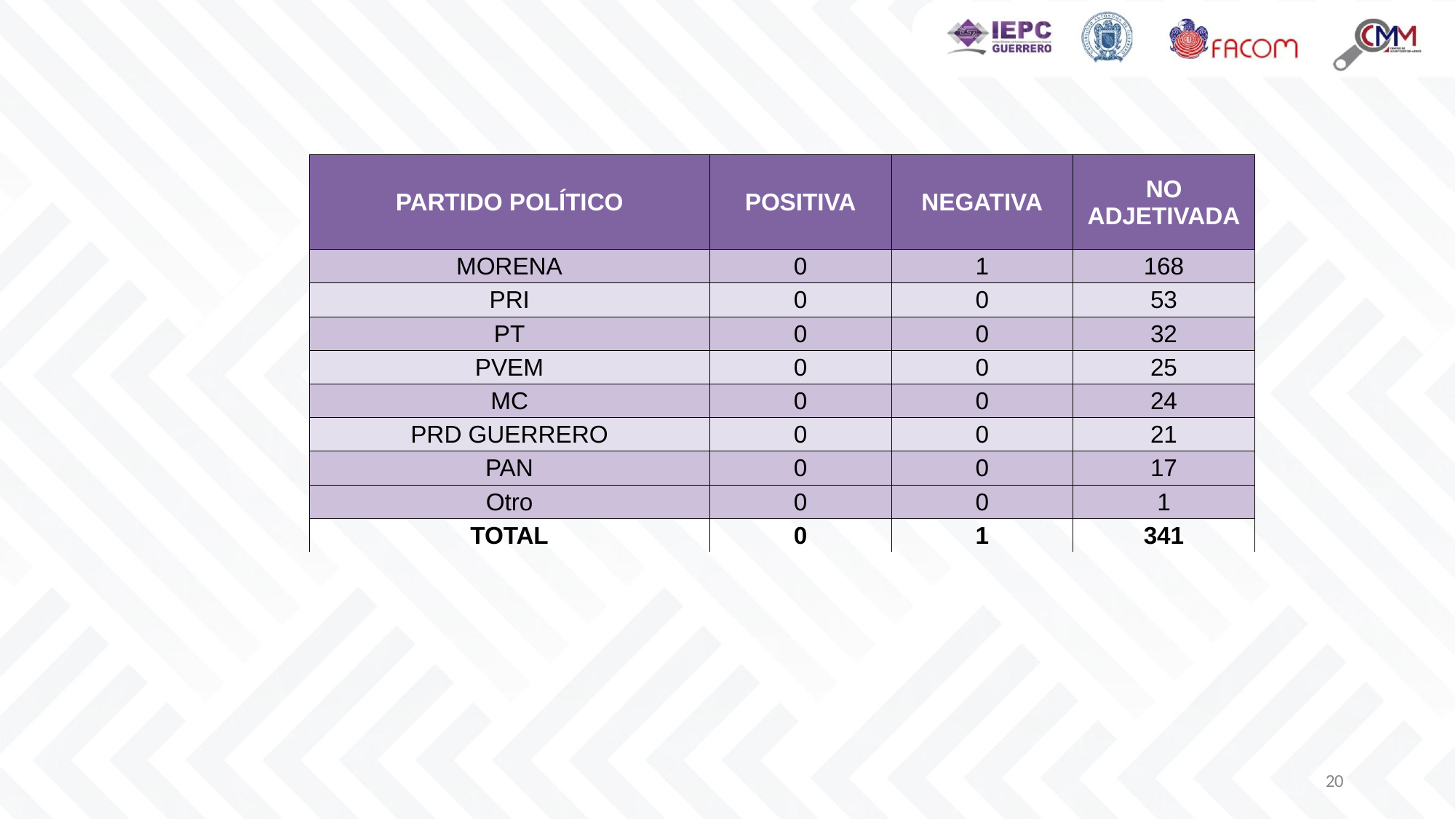

| PARTIDO POLÍTICO | POSITIVA | NEGATIVA | NO ADJETIVADA |
| --- | --- | --- | --- |
| MORENA | 0 | 1 | 168 |
| PRI | 0 | 0 | 53 |
| PT | 0 | 0 | 32 |
| PVEM | 0 | 0 | 25 |
| MC | 0 | 0 | 24 |
| PRD GUERRERO | 0 | 0 | 21 |
| PAN | 0 | 0 | 17 |
| Otro | 0 | 0 | 1 |
| TOTAL | 0 | 1 | 341 |
20